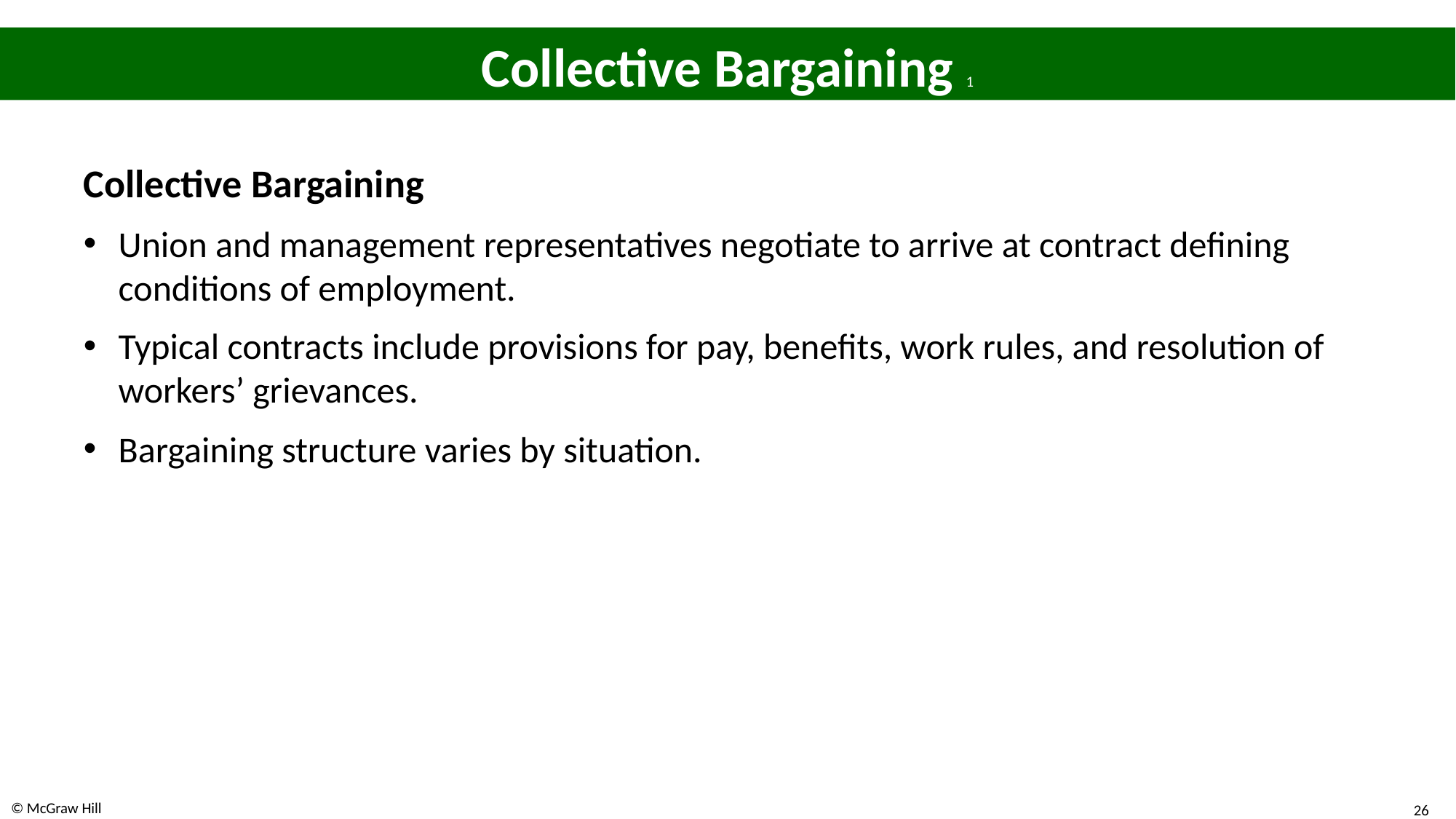

# Collective Bargaining 1
Collective Bargaining
Union and management representatives negotiate to arrive at contract defining conditions of employment.
Typical contracts include provisions for pay, benefits, work rules, and resolution of workers’ grievances.
Bargaining structure varies by situation.